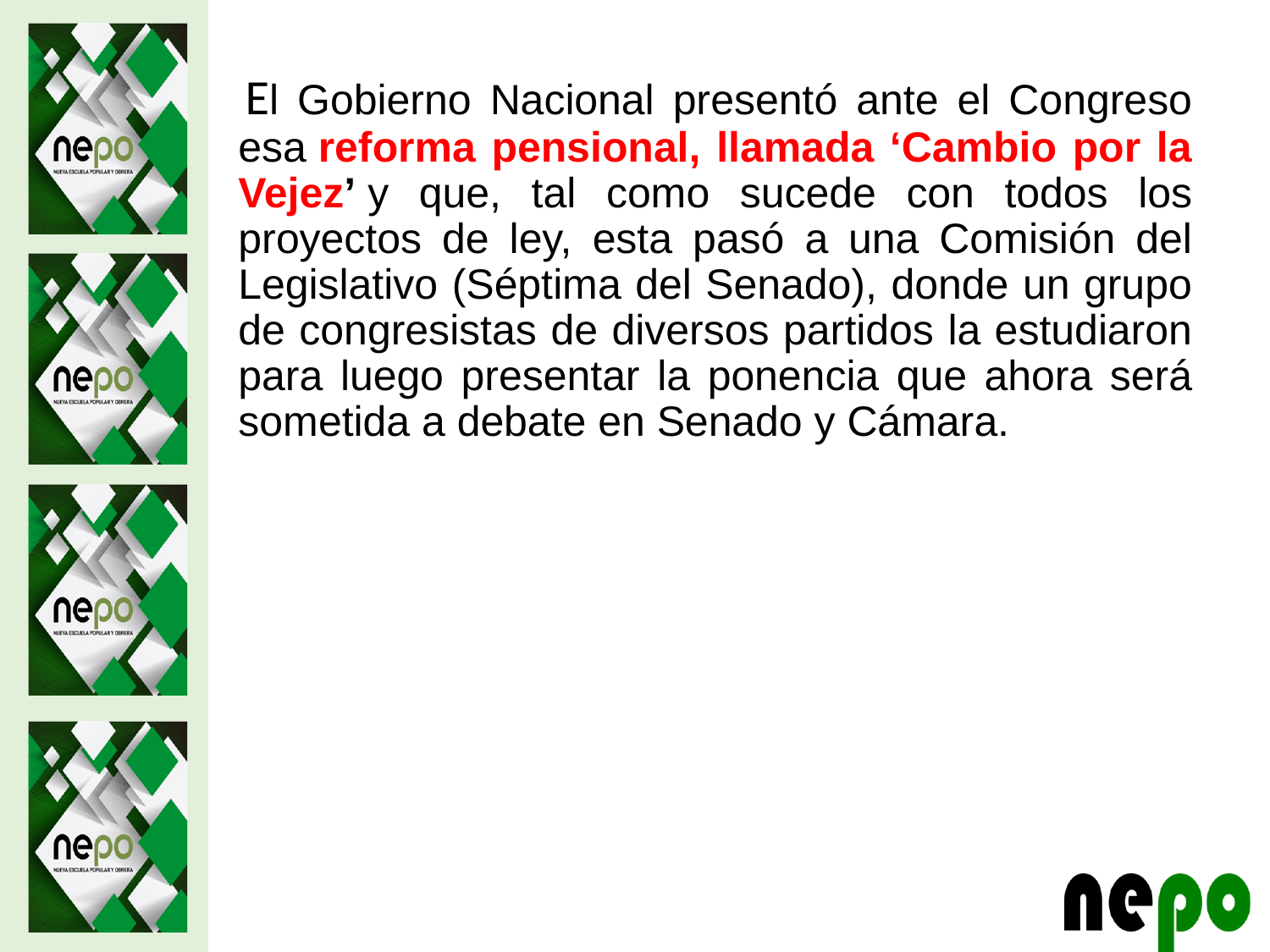

El Gobierno Nacional presentó ante el Congreso esa reforma pensional, llamada ‘Cambio por la Vejez’ y que, tal como sucede con todos los proyectos de ley, esta pasó a una Comisión del Legislativo (Séptima del Senado), donde un grupo de congresistas de diversos partidos la estudiaron para luego presentar la ponencia que ahora será sometida a debate en Senado y Cámara.